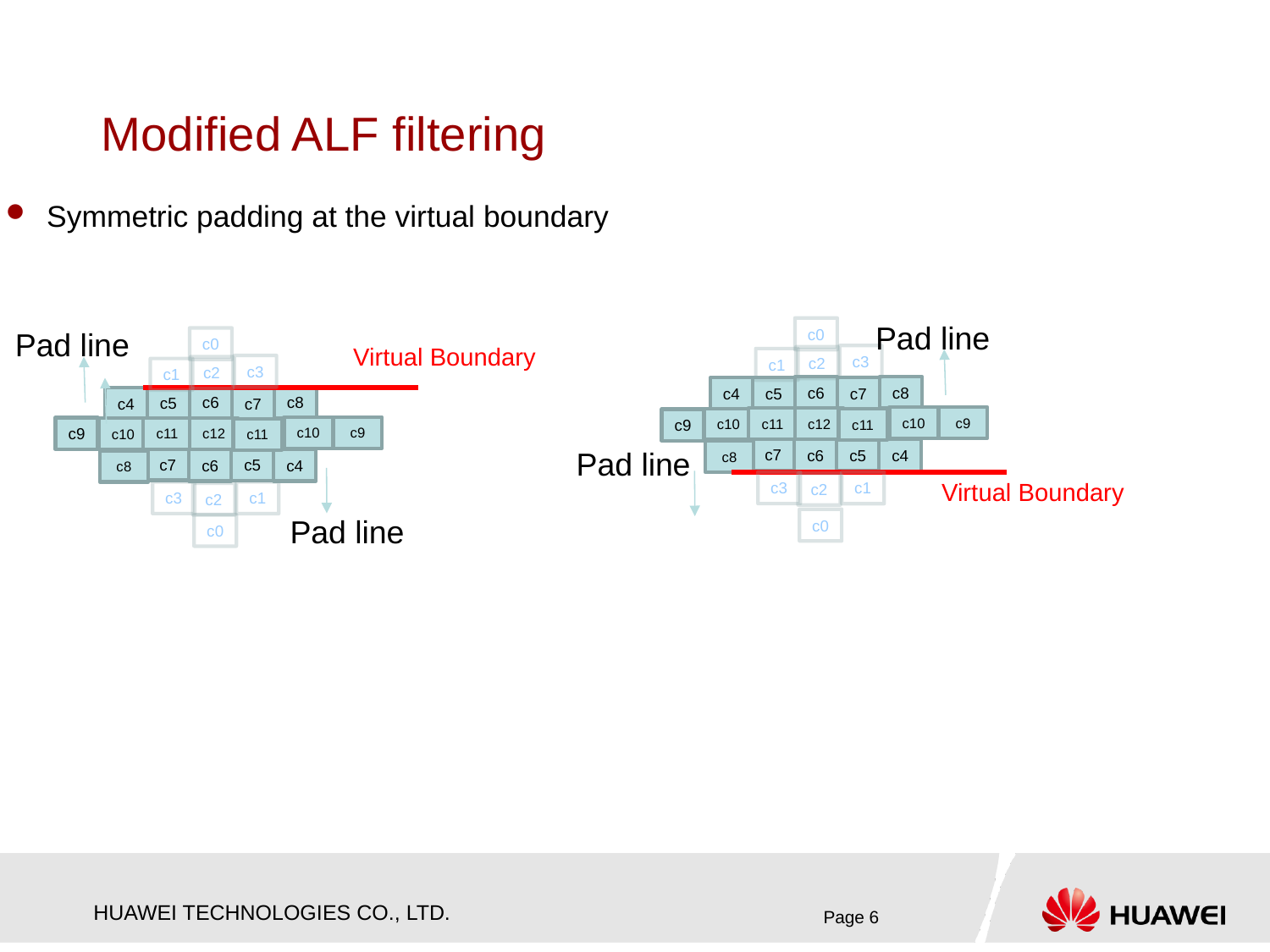

# Modified ALF filtering
Symmetric padding at the virtual boundary
Pad line
c0
Pad line
c0
Virtual Boundary
c3
c2
c1
c3
c2
c1
c6
c8
c5
c4
c7
c6
c8
c5
c4
c7
c10
c9
c11
c12
c10
c11
c9
c10
c9
c9
c11
c12
c10
c11
Pad line
c7
c5
c6
c4
c8
c7
c5
c6
c4
c8
Virtual Boundary
c3
c1
c2
c3
c1
c2
Pad line
c0
c0

Page 6